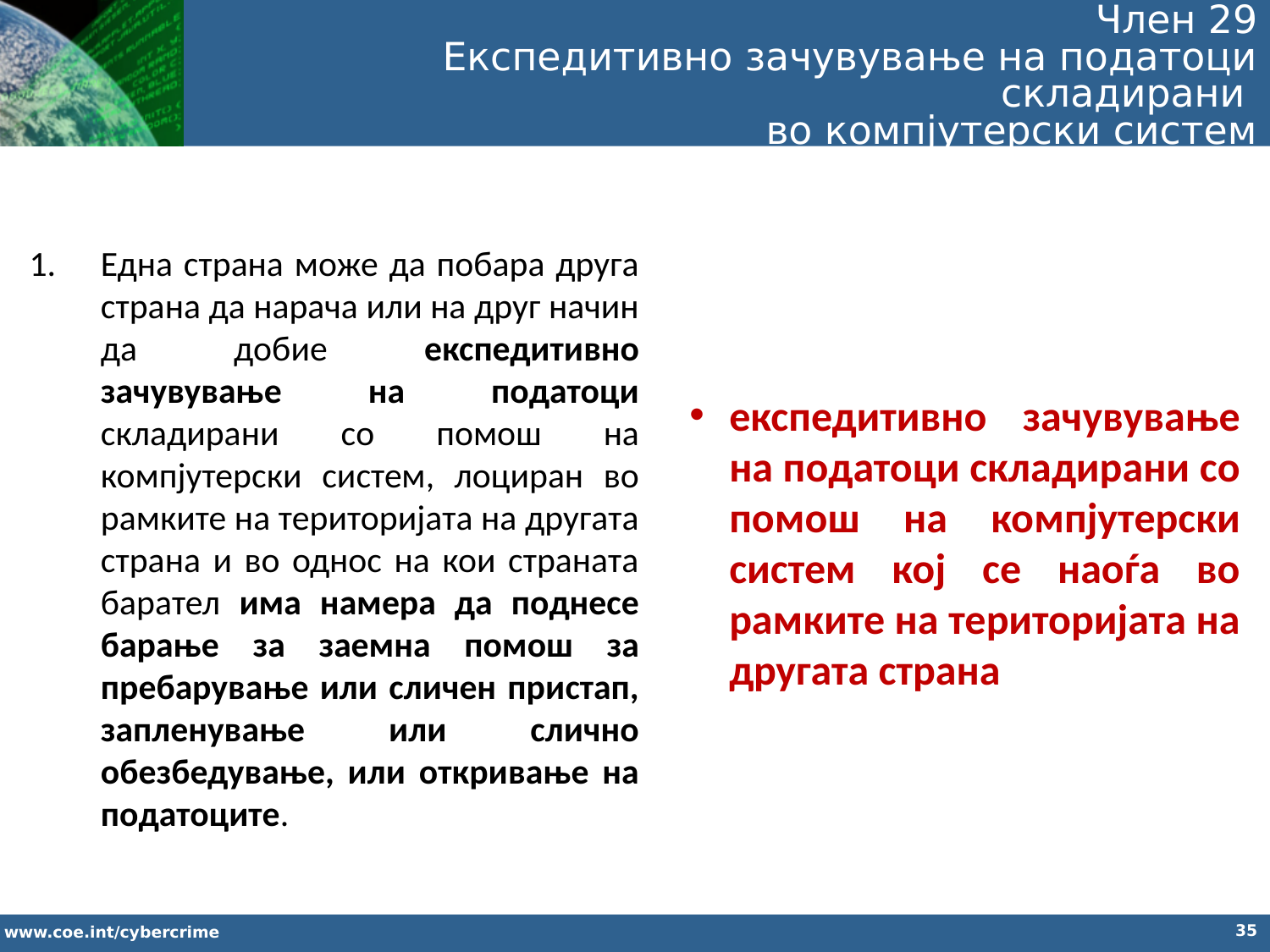

Член 29
Експедитивно зачувување на податоци складирани
во компјутерски систем
Една страна може да побара друга страна да нарача или на друг начин да добие експедитивно зачувување на податоци складирани со помош на компјутерски систем, лоциран во рамките на територијата на другата страна и во однос на кои страната барател има намера да поднесе барање за заемна помош за пребарување или сличен пристап, запленување или слично обезбедување, или откривање на податоците.
експедитивно зачувување на податоци складирани со помош на компјутерски систем кој се наоѓа во рамките на територијата на другата страна
35